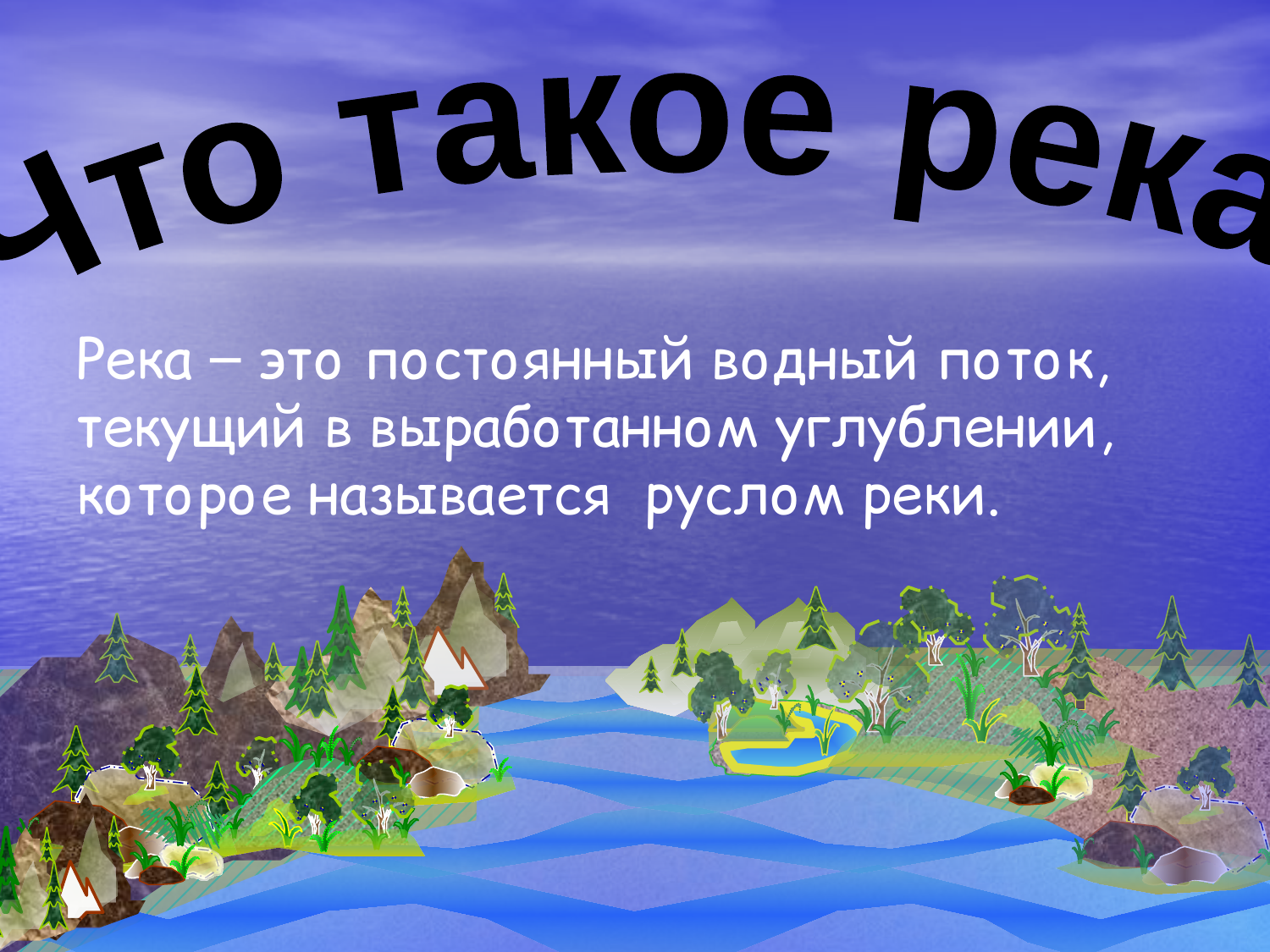

Что такое река?
Река – это постоянный водный поток, текущий в выработанном углублении, которое называется  руслом реки.